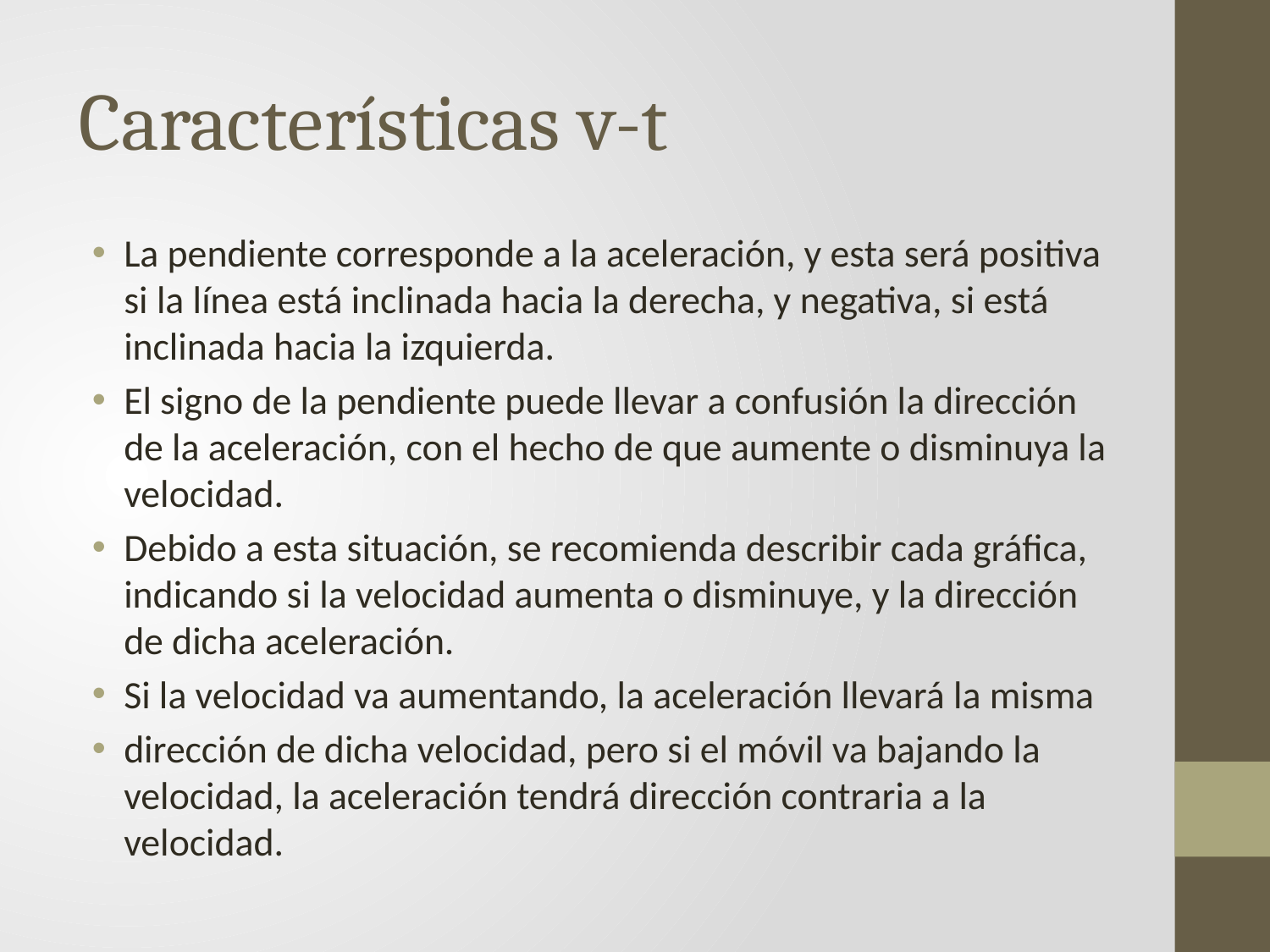

# Características v-t
La pendiente corresponde a la aceleración, y esta será positiva si la línea está inclinada hacia la derecha, y negativa, si está inclinada hacia la izquierda.
El signo de la pendiente puede llevar a confusión la dirección de la aceleración, con el hecho de que aumente o disminuya la velocidad.
Debido a esta situación, se recomienda describir cada gráfica, indicando si la velocidad aumenta o disminuye, y la dirección de dicha aceleración.
Si la velocidad va aumentando, la aceleración llevará la misma
dirección de dicha velocidad, pero si el móvil va bajando la velocidad, la aceleración tendrá dirección contraria a la velocidad.